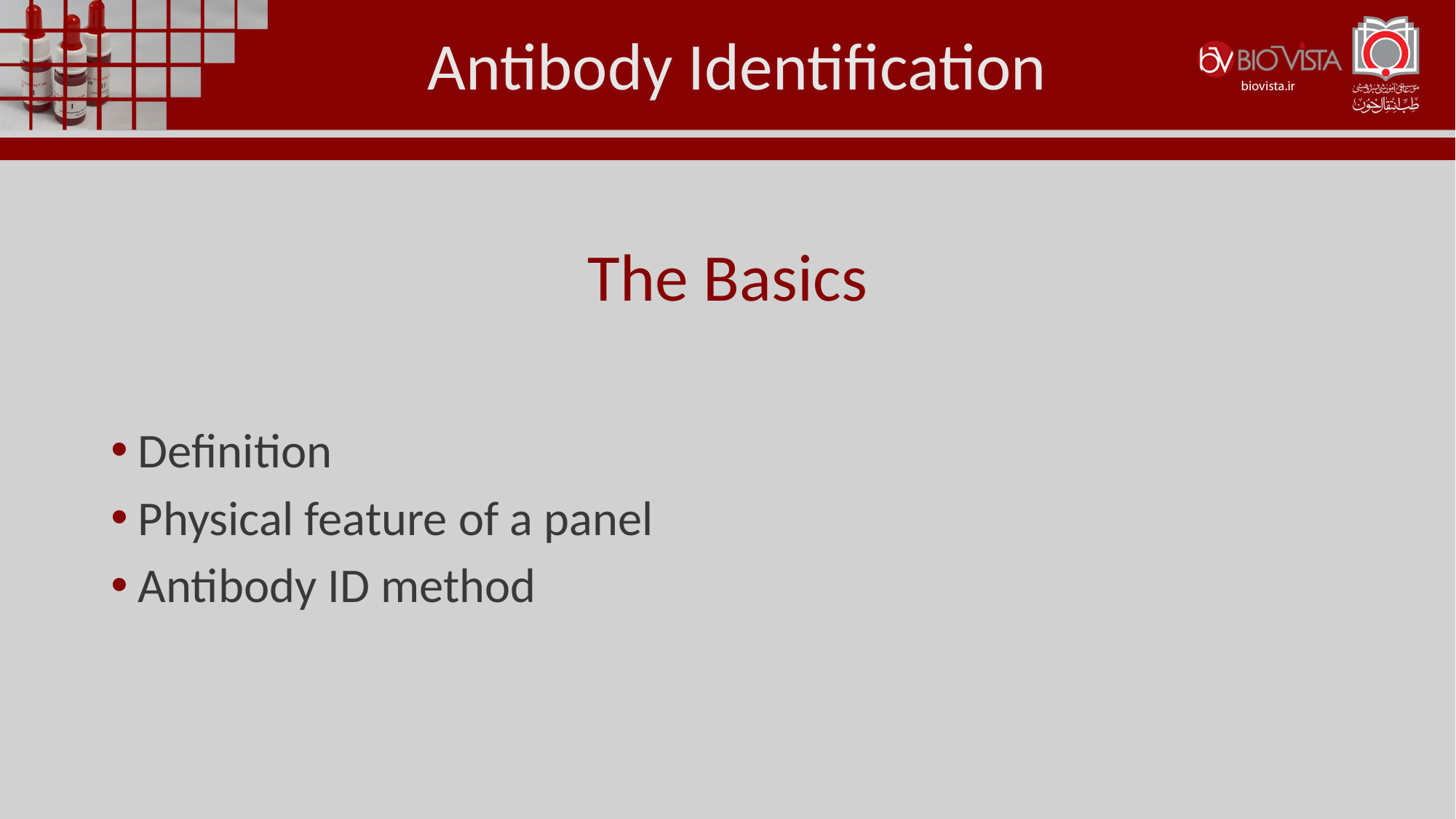

Antibody Identification
The Basics
Definition
Physical feature of a panel
Antibody ID method